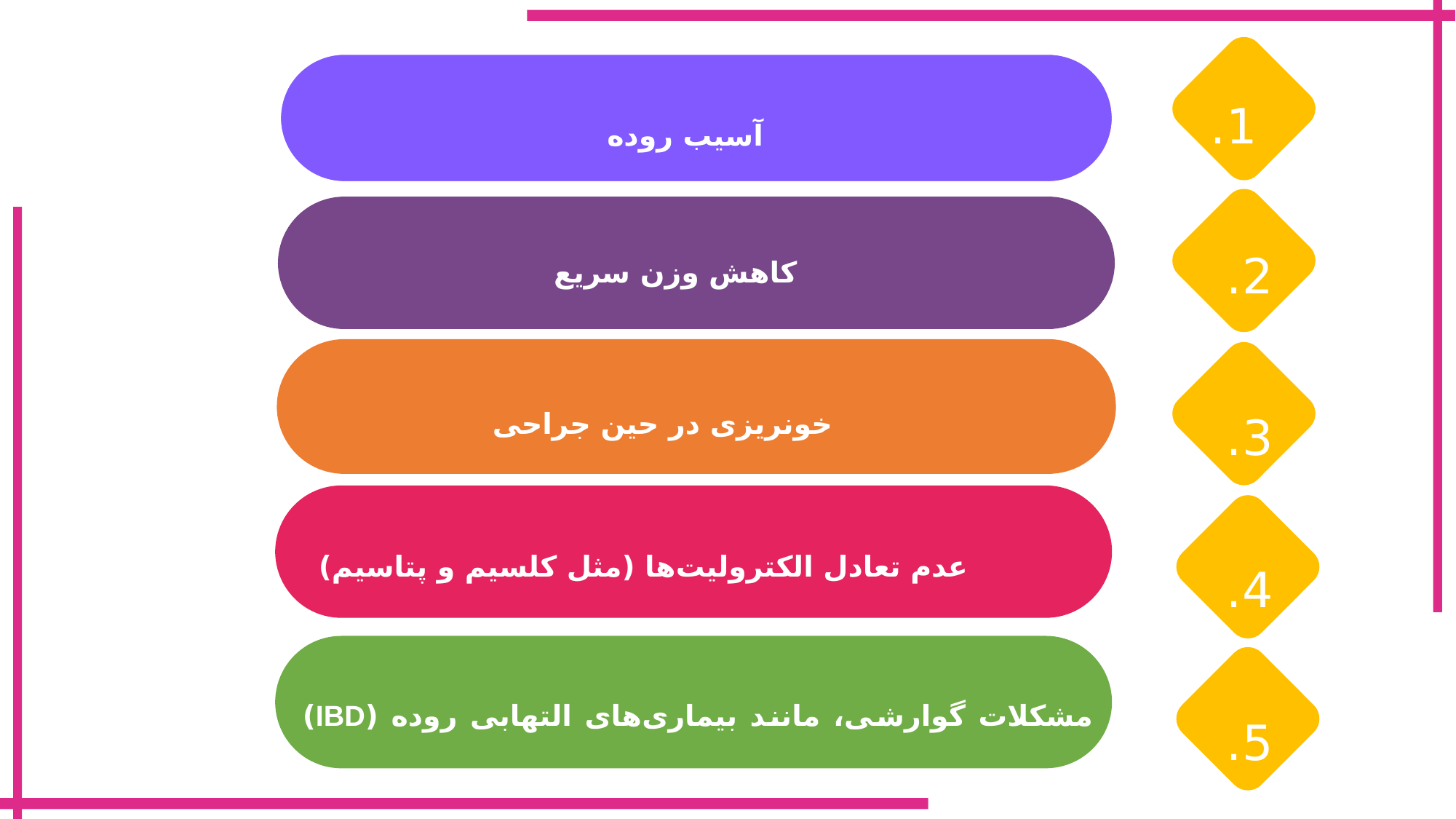

1.

آسیب روده
2.

کاهش وزن سریع

خونریزی در حین جراحی

3.

عدم تعادل الکترولیت‌ها (مثل کلسیم و پتاسیم)

4.

مشکلات گوارشی، مانند بیماری‌های التهابی روده (IBD) و دیورتیکولیت

5.